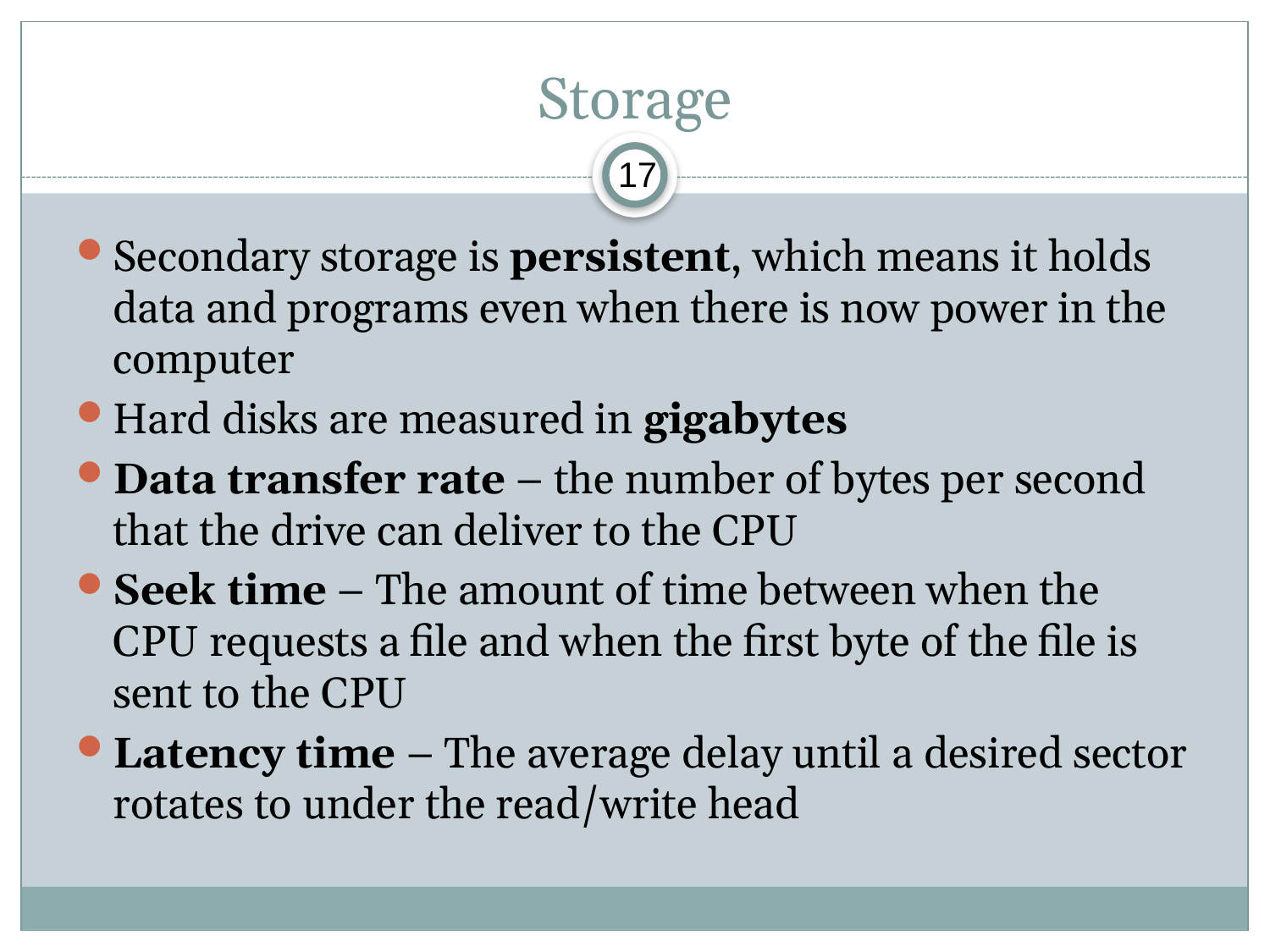

# Storage
17
Secondary storage is persistent, which means it holds data and programs even when there is now power in the computer
Hard disks are measured in gigabytes
Data transfer rate – the number of bytes per second that the drive can deliver to the CPU
Seek time – The amount of time between when the CPU requests a file and when the first byte of the file is sent to the CPU
Latency time – The average delay until a desired sector rotates to under the read/write head